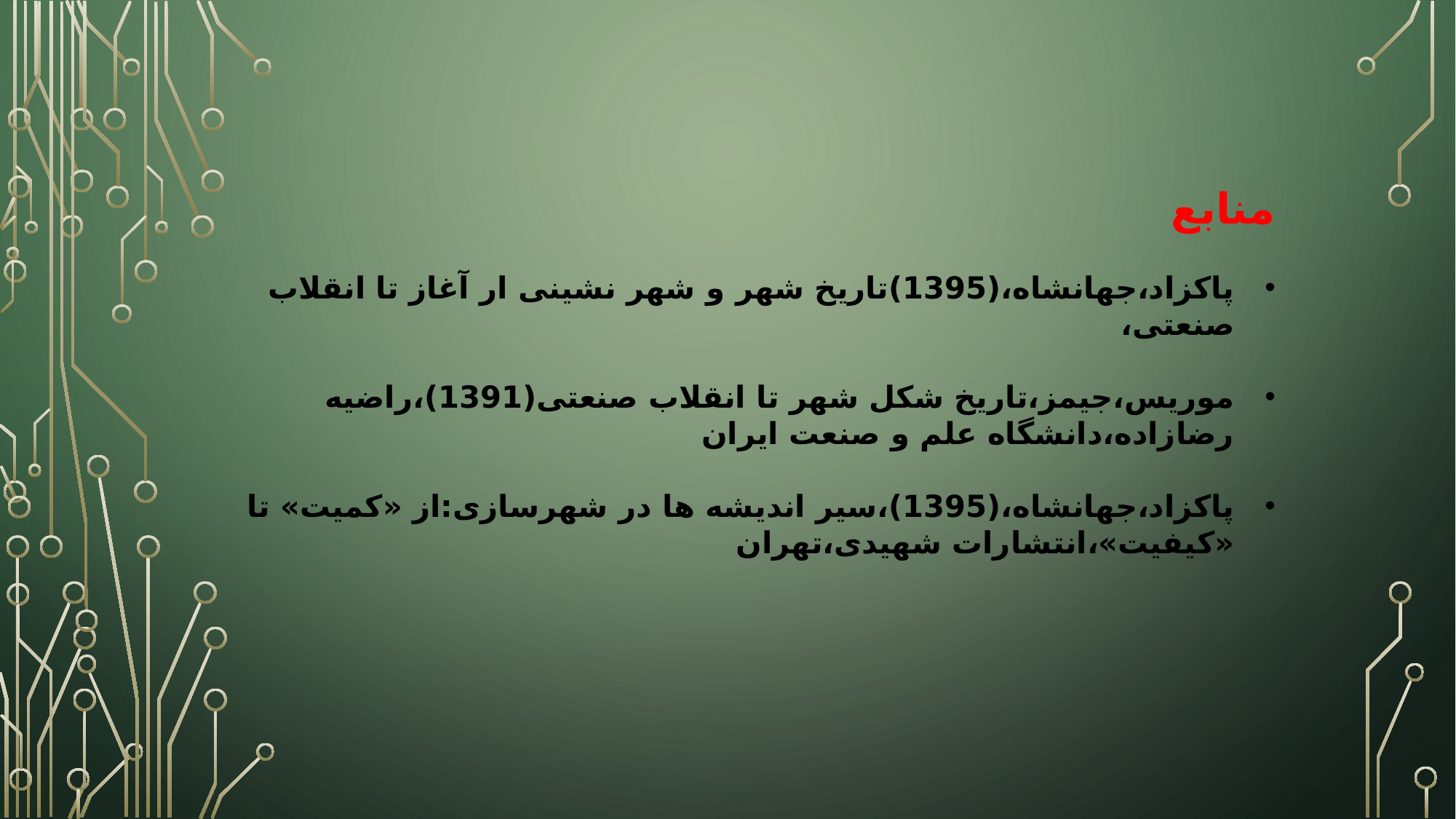

منابع

پاکزاد،جهانشاه،(1395)تاریخ شهر و شهر نشینی ار آغاز تا انقلاب صنعتی،

موریس،جیمز،تاریخ شکل شهر تا انقلاب صنعتی(1391)،راضیه رضازاده،دانشگاه علم و صنعت ایران

پاکزاد،جهانشاه،(1395)،سیر اندیشه ها در شهرسازی:از «کمیت» تا «کیفیت»،انتشارات شهیدی،تهران